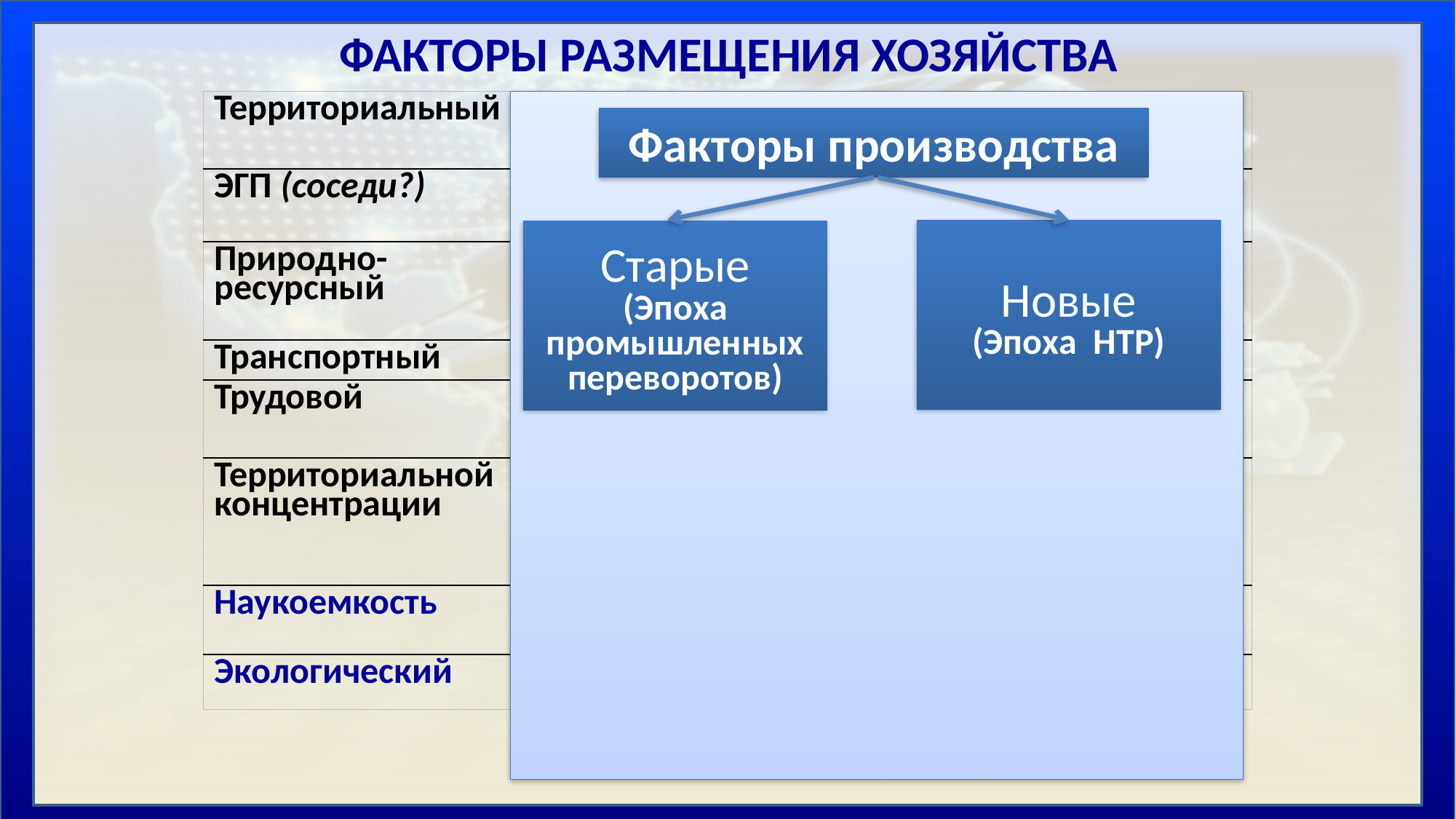

# ФАКТОРЫ РАЗМЕЩЕНИЯ ХОЗЯЙСТВА

| Территориальный | + Большая территория – много ресурсов - Проблемы транспорта и инфраструктуры |
| --- | --- |
| ЭГП (соседи?) | + Приморское, центральное положение - Периферийное (глубинное) положение |
| Природно-ресурсный | Климат, рельеф, ресурсы Основа развития с/х и добывающей промышленности |
| Транспортный | Развитие кооперации и коридоров роста |
| Трудовой | Ориентация на дешевую рабочую силу или высококвалифицированных специалистов |
| Территориальной концентрации | + Увеличение размеров предприятий –экономический эффект. - Территориальная концентрация хозяйства и населения (старопромышленные районы) |
| Наукоемкость | Развитие наукоемких производств вблизи научных центров: технопарки, технополисы |
| Экологический | Вывод «грязных» производств из городов |
Факторы производства
Новые
(Эпоха  НТР)
Старые
(Эпоха промышленных переворотов)